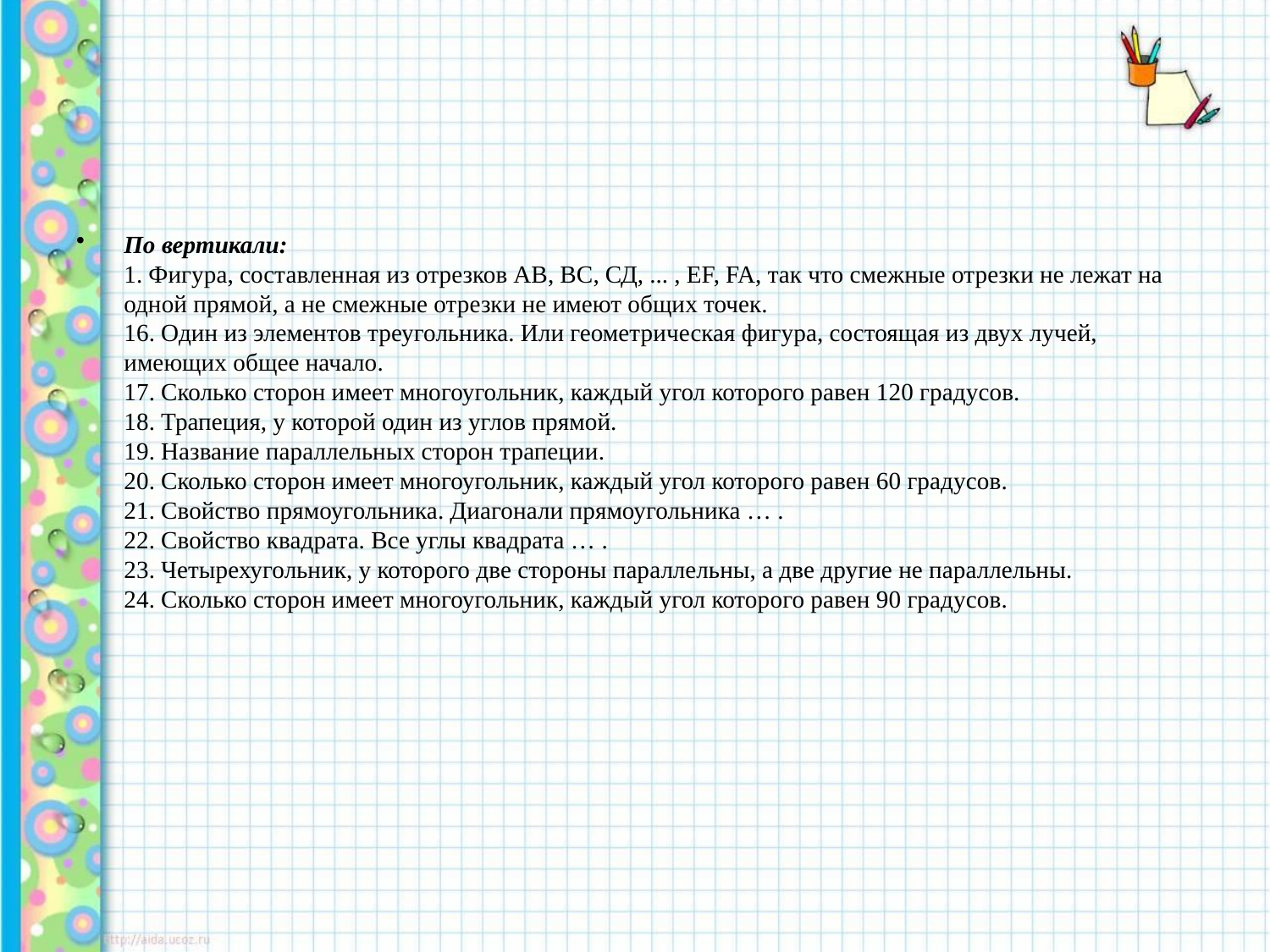

#
По вертикали:
1. Фигура, составленная из отрезков АВ, ВС, СД, ... , ЕF, FA, так что смежные отрезки не лежат на одной прямой, а не смежные отрезки не имеют общих точек.
16. Один из элементов треугольника. Или геометрическая фигура, состоящая из двух лучей, имеющих общее начало.
17. Сколько сторон имеет многоугольник, каждый угол которого равен 120 градусов.
18. Трапеция, у которой один из углов прямой.
19. Название параллельных сторон трапеции.
20. Сколько сторон имеет многоугольник, каждый угол которого равен 60 градусов.
21. Свойство прямоугольника. Диагонали прямоугольника … .
22. Свойство квадрата. Все углы квадрата … .
23. Четырехугольник, у которого две стороны параллельны, а две другие не параллельны.
24. Сколько сторон имеет многоугольник, каждый угол которого равен 90 градусов.